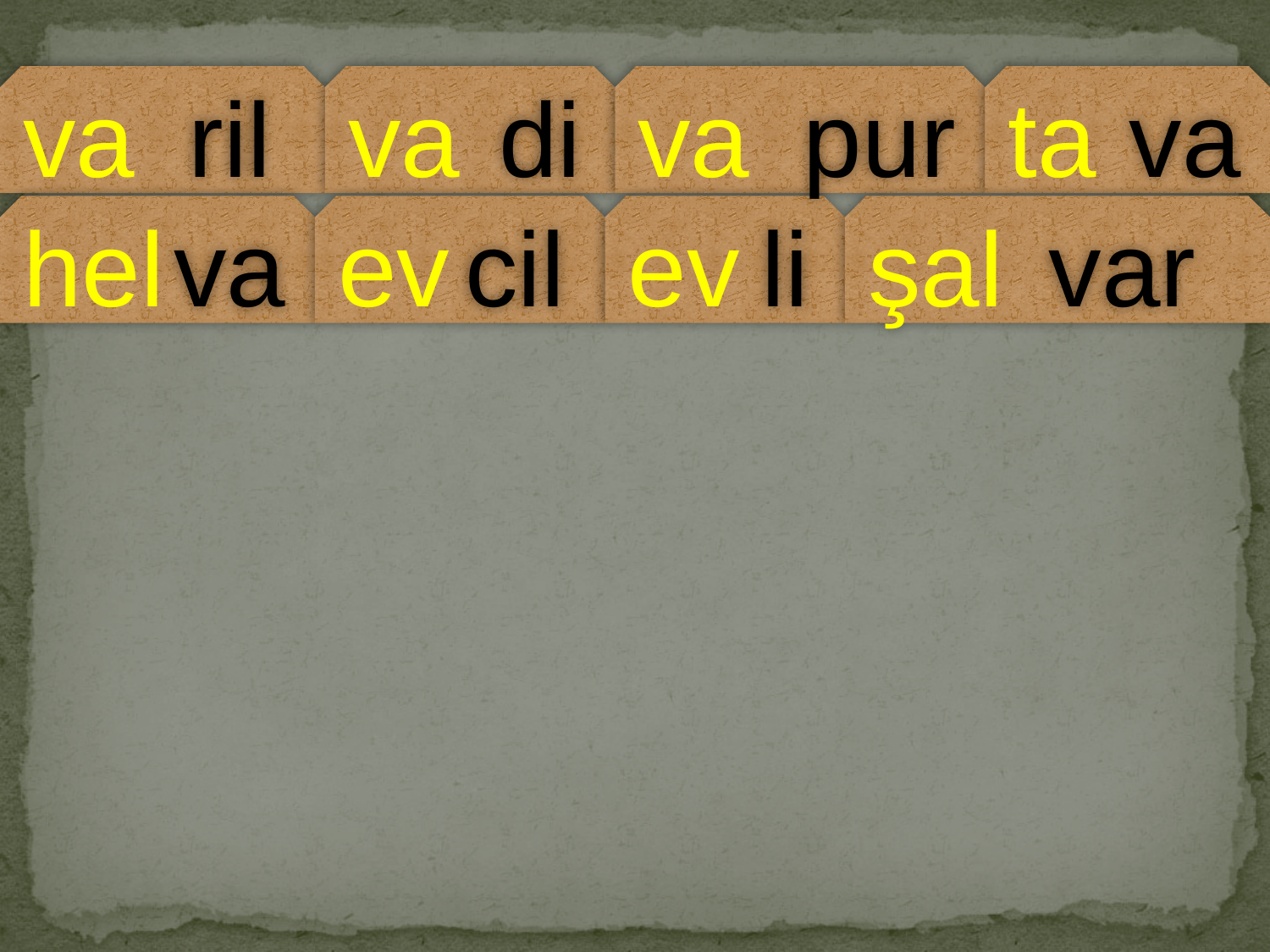

va
ril
va
di
va
pur
ta
va
hel
va
ev
cil
ev
li
şal
var